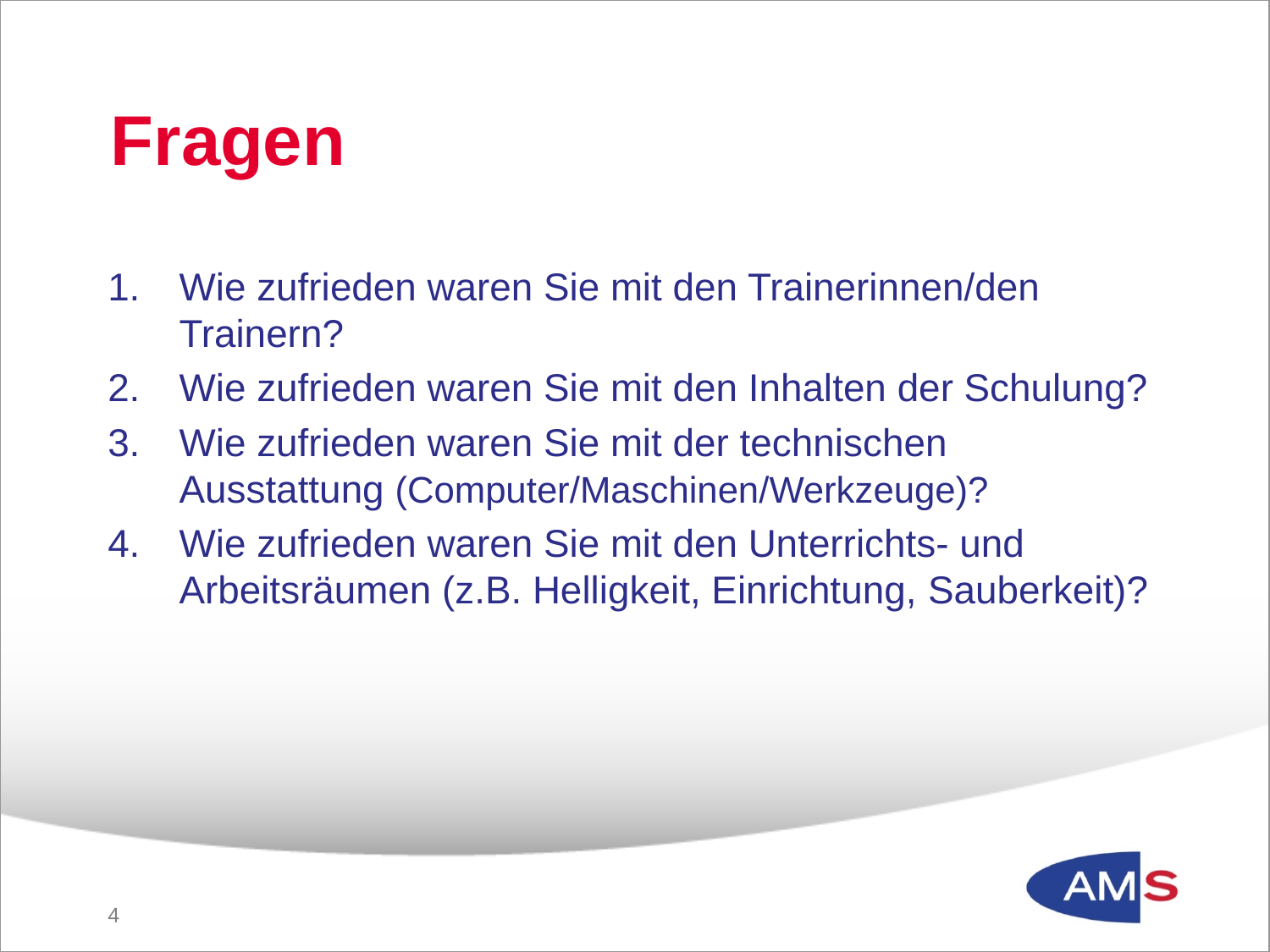

# Fragen
Wie zufrieden waren Sie mit den Trainerinnen/den Trainern?
Wie zufrieden waren Sie mit den Inhalten der Schulung?
Wie zufrieden waren Sie mit der technischen Ausstattung (Computer/Maschinen/Werkzeuge)?
Wie zufrieden waren Sie mit den Unterrichts- und Arbeitsräumen (z.B. Helligkeit, Einrichtung, Sauberkeit)?
4